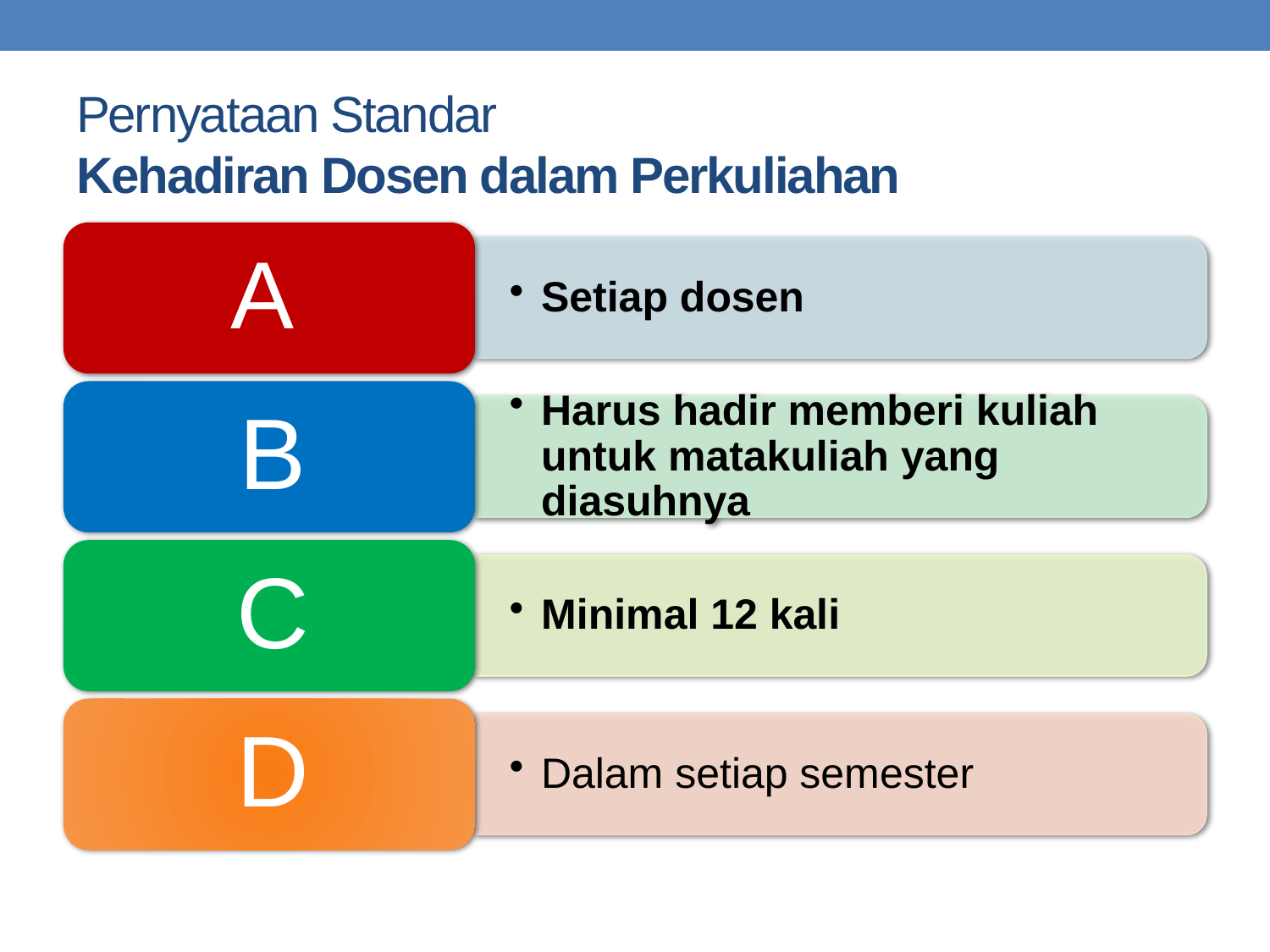

# Pernyataan Standar Kehadiran Dosen dalam Perkuliahan
Setiap dosen
A
Harus hadir memberi kuliah untuk matakuliah yang diasuhnya
B
Minimal 12 kali
C
Dalam setiap semester
D